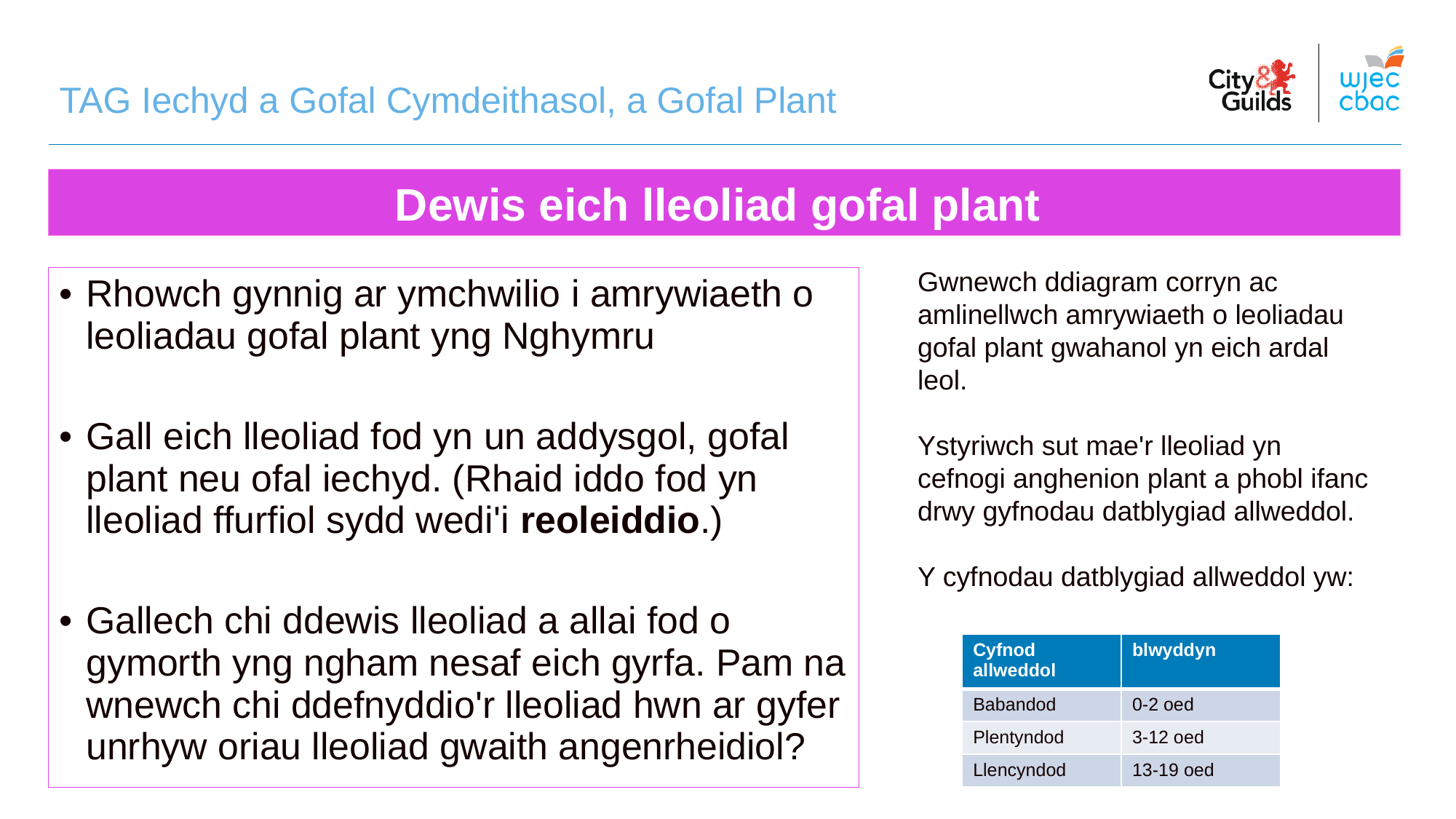

TAG Iechyd a Gofal Cymdeithasol, a Gofal Plant
# Dewis eich lleoliad gofal plant
Gwnewch ddiagram corryn ac amlinellwch amrywiaeth o leoliadau gofal plant gwahanol yn eich ardal leol.

Ystyriwch sut mae'r lleoliad yn cefnogi anghenion plant a phobl ifanc drwy gyfnodau datblygiad allweddol.

Y cyfnodau datblygiad allweddol yw:

Rhowch gynnig ar ymchwilio i amrywiaeth o leoliadau gofal plant yng Nghymru

Gall eich lleoliad fod yn un addysgol, gofal plant neu ofal iechyd. (Rhaid iddo fod yn lleoliad ffurfiol sydd wedi'i reoleiddio.)

Gallech chi ddewis lleoliad a allai fod o gymorth yng ngham nesaf eich gyrfa. Pam na wnewch chi ddefnyddio'r lleoliad hwn ar gyfer unrhyw oriau lleoliad gwaith angenrheidiol?

| Cyfnod allweddol | blwyddyn |
| --- | --- |
| Babandod | 0-2 oed |
| Plentyndod | 3-12 oed |
| Llencyndod | 13-19 oed |